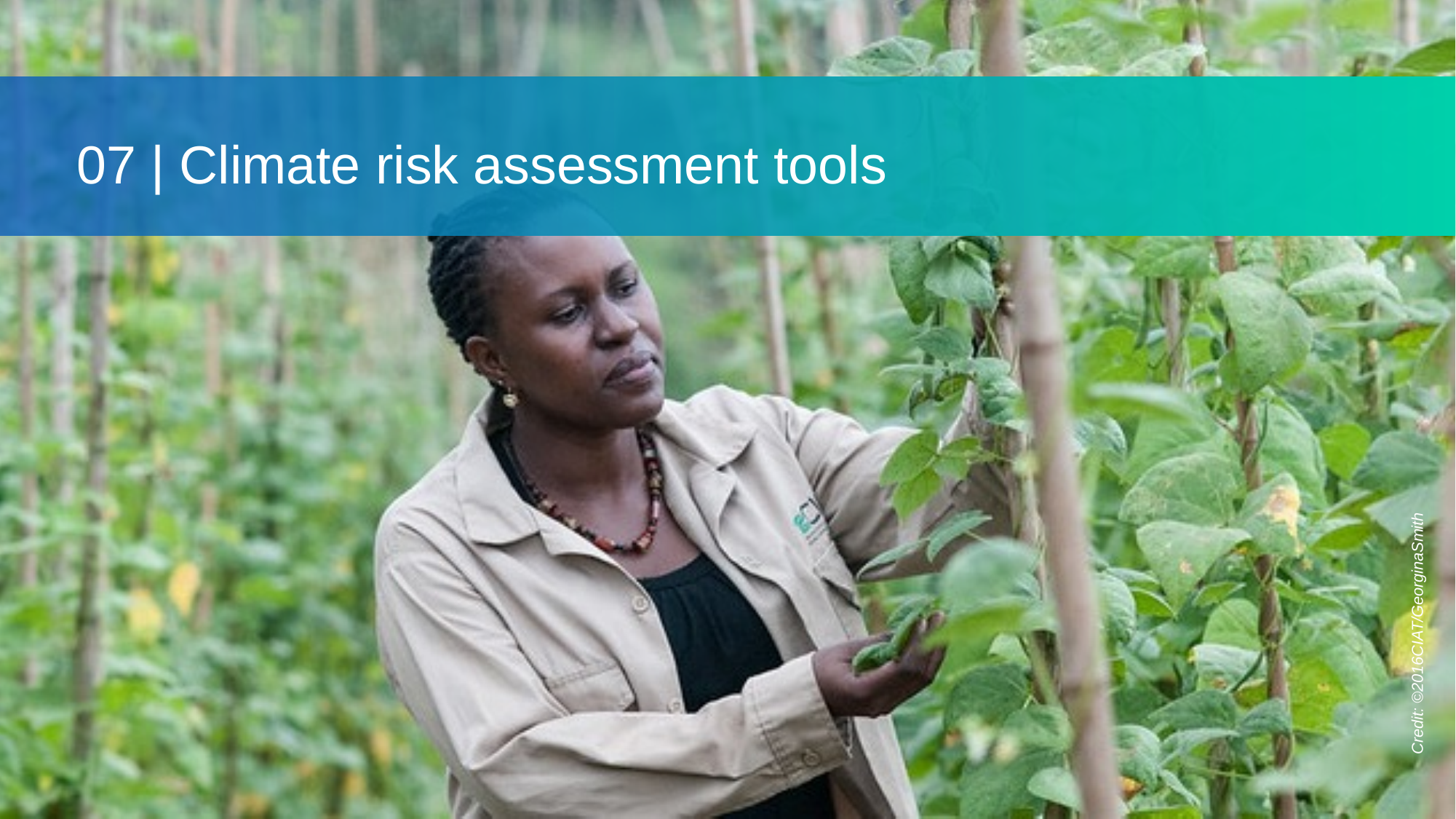

07 | Climate risk assessment tools
Credit: ©2016CIAT/GeorginaSmith